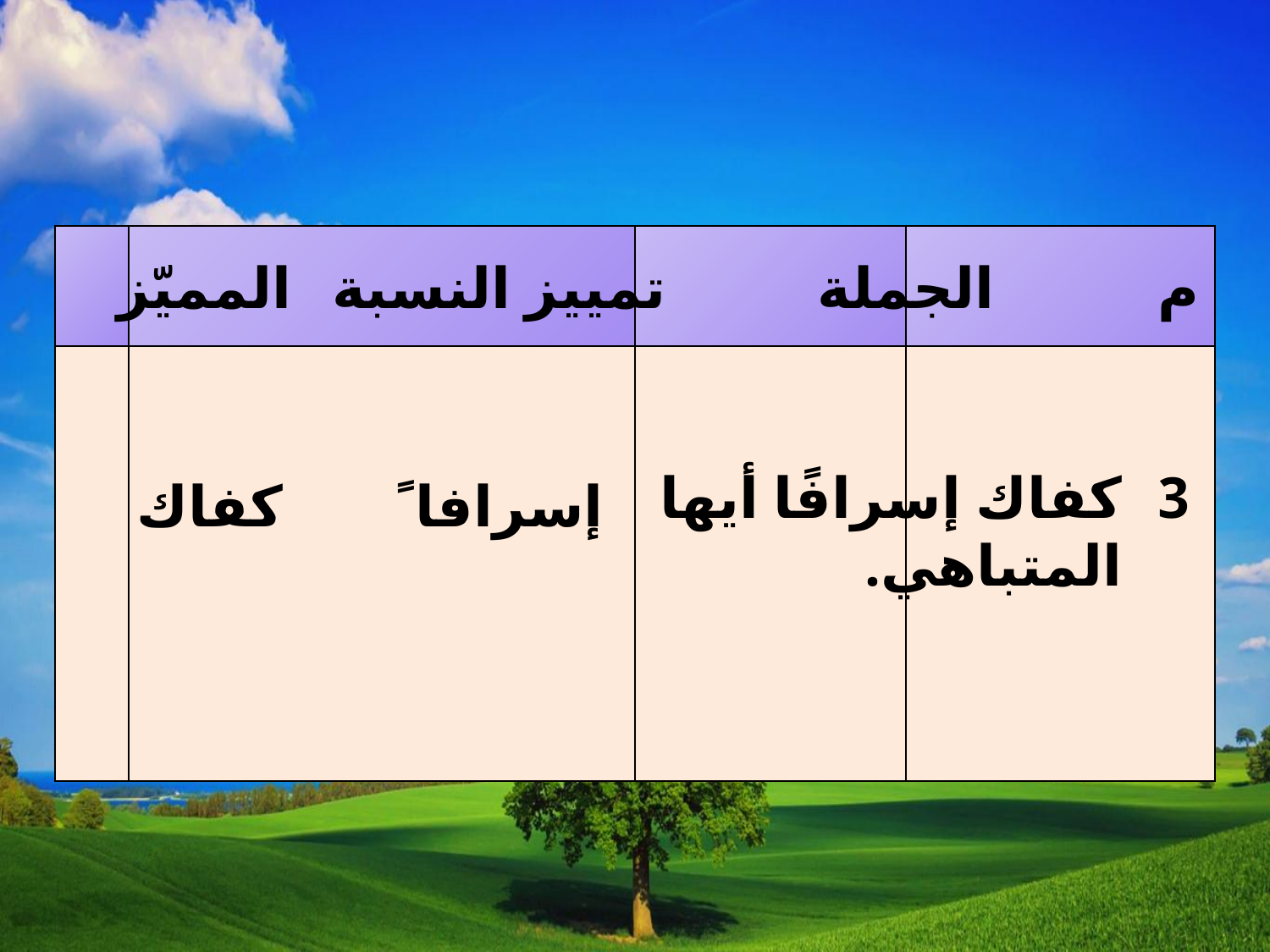

|  |  |  |  |
| --- | --- | --- | --- |
|  |  |  |  |
المميّز
تمييز النسبة
الجملة
م
كفاك إسرافًا أيها المتباهي.
3
كفاك
إسرافا ً